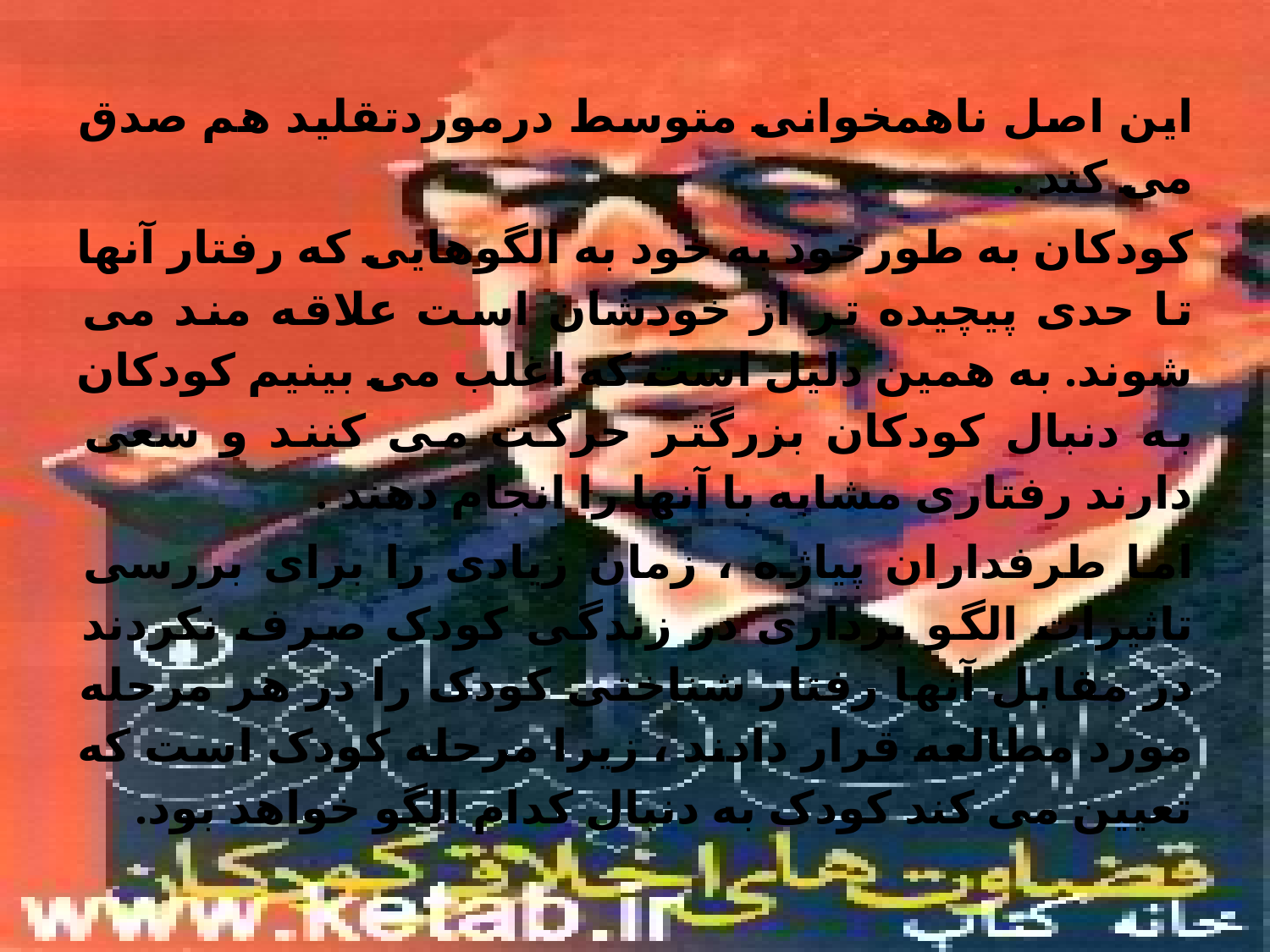

این اصل ناهمخوانی متوسط درموردتقلید هم صدق می کند .
کودکان به طورخود به خود به الگوهایی که رفتار آنها تا حدی پیچیده تر از خودشان است علاقه مند می شوند. به همین دلیل است که اغلب می بینیم کودکان به دنبال کودکان بزرگتر حرکت می کنند و سعی دارند رفتاری مشابه با آنها را انجام دهند .
اما طرفداران پیاژه ، زمان زیادی را برای بررسی تاثیرات الگو برداری در زندگی کودک صرف نکردند در مقابل آنها رفتار شناختی کودک را در هر مرحله مورد مطالعه قرار دادند ، زیرا مرحله کودک است که تعیین می کند کودک به دنبال کدام الگو خواهد بود.